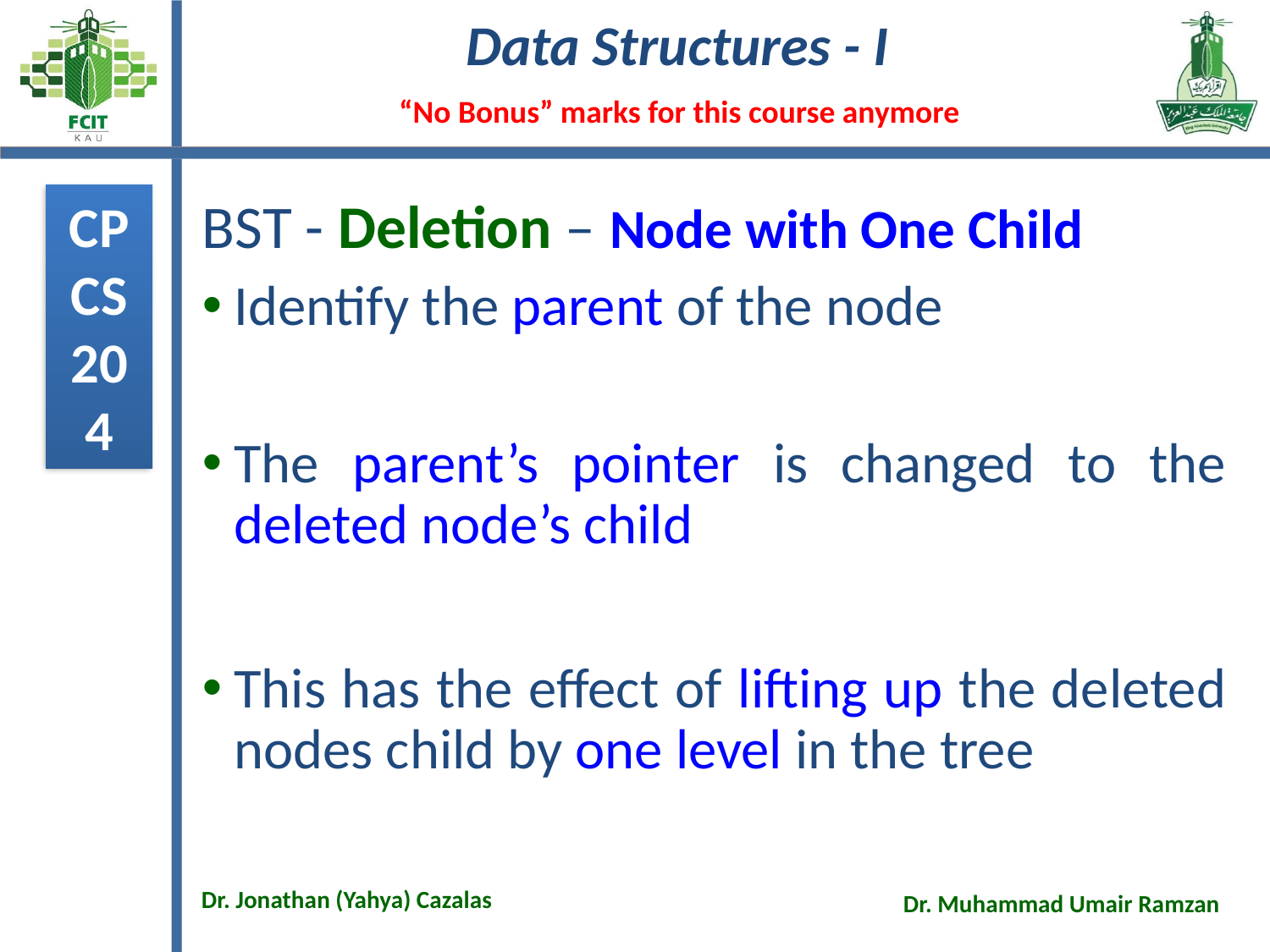

# BST - Deletion – Node with One Child
Identify the parent of the node

The parent’s pointer is changed to the deleted node’s child

This has the effect of lifting up the deleted nodes child by one level in the tree